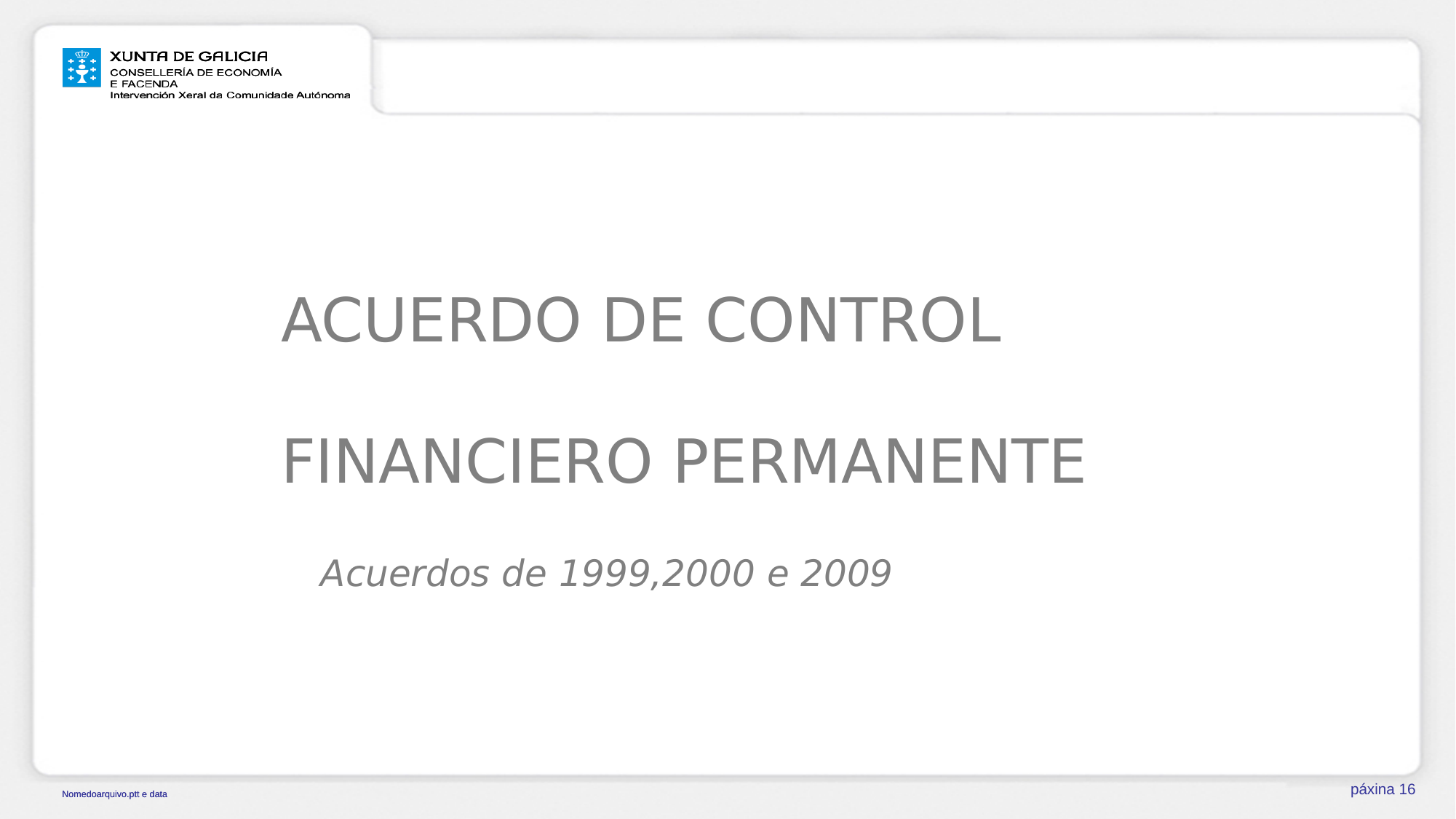

ACUERDO DE CONTROL FINANCIERO PERMANENTE
      Acuerdos de 1999,2000 e 2009
páxina 16